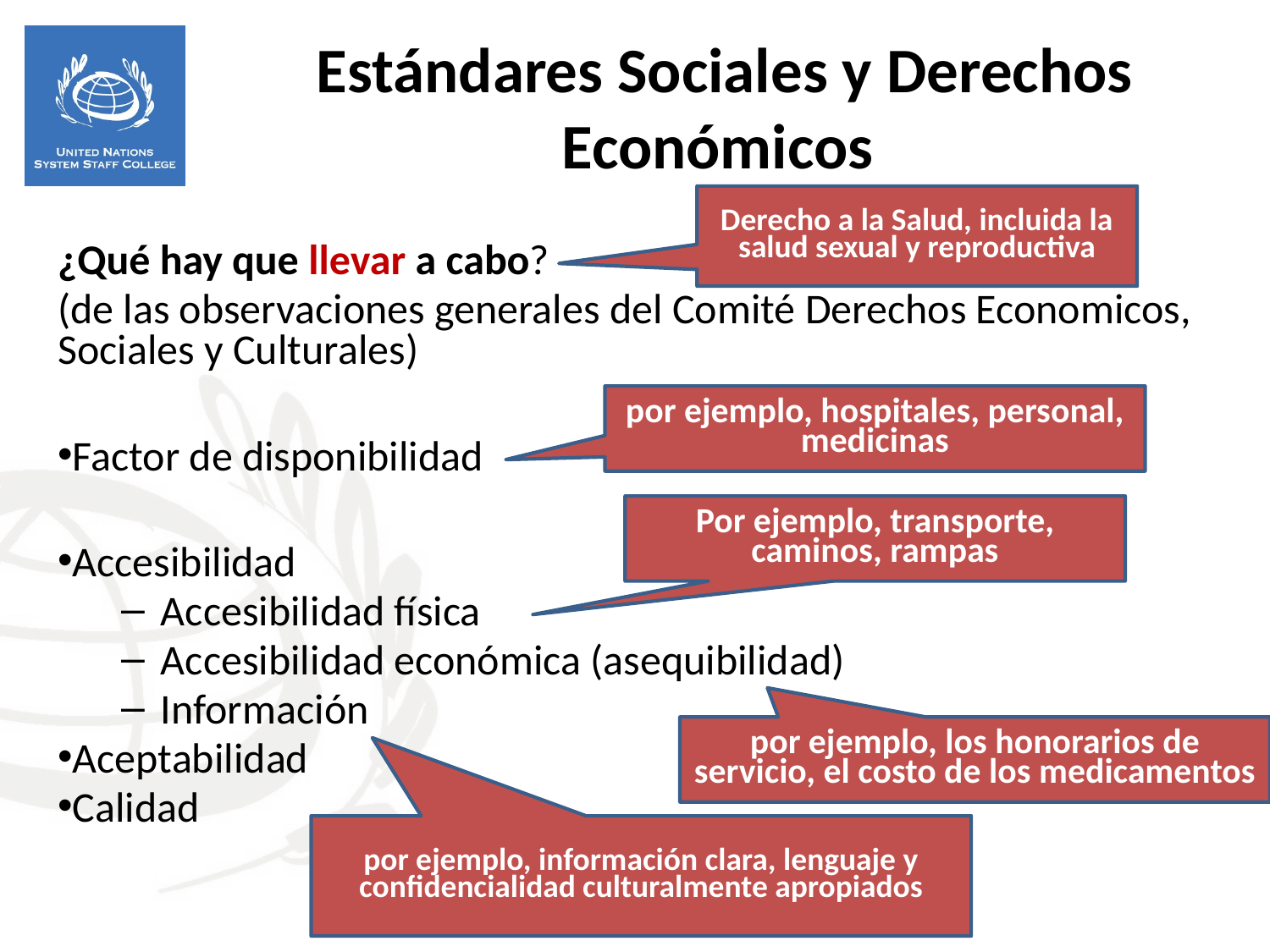

Estándares Sociales y Derechos Económicos
Derecho a la Salud, incluida la salud sexual y reproductiva
¿Qué hay que llevar a cabo?
(de las observaciones generales del Comité Derechos Economicos, Sociales y Culturales)

Factor de disponibilidad

Accesibilidad
Accesibilidad física
Accesibilidad económica (asequibilidad)
Información
Aceptabilidad
Calidad
por ejemplo, hospitales, personal, medicinas
Por ejemplo, transporte, caminos, rampas
por ejemplo, los honorarios de servicio, el costo de los medicamentos
por ejemplo, información clara, lenguaje y confidencialidad culturalmente apropiados